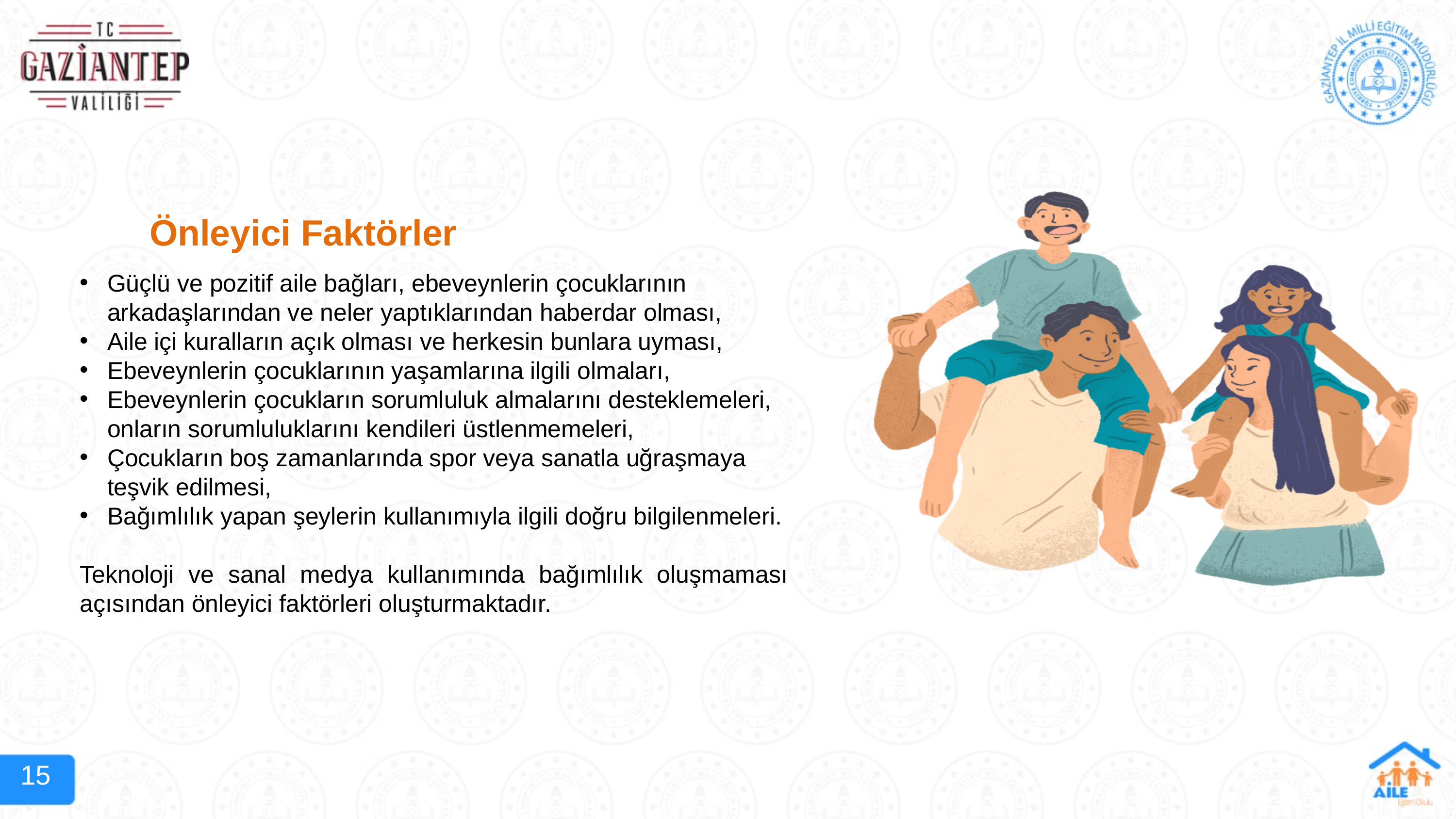

Önleyici Faktörler

Güçlü ve pozitif aile bağları, ebeveynlerin çocuklarının arkadaşlarından ve neler yaptıklarından haberdar olması,
Aile içi kuralların açık olması ve herkesin bunlara uyması,
Ebeveynlerin çocuklarının yaşamlarına ilgili olmaları,
Ebeveynlerin çocukların sorumluluk almalarını desteklemeleri, onların sorumluluklarını kendileri üstlenmemeleri,
Çocukların boş zamanlarında spor veya sanatla uğraşmaya teşvik edilmesi,
Bağımlılık yapan şeylerin kullanımıyla ilgili doğru bilgilenmeleri.

Teknoloji ve sanal medya kullanımında bağımlılık oluşmaması açısından önleyici faktörleri oluşturmaktadır.
15